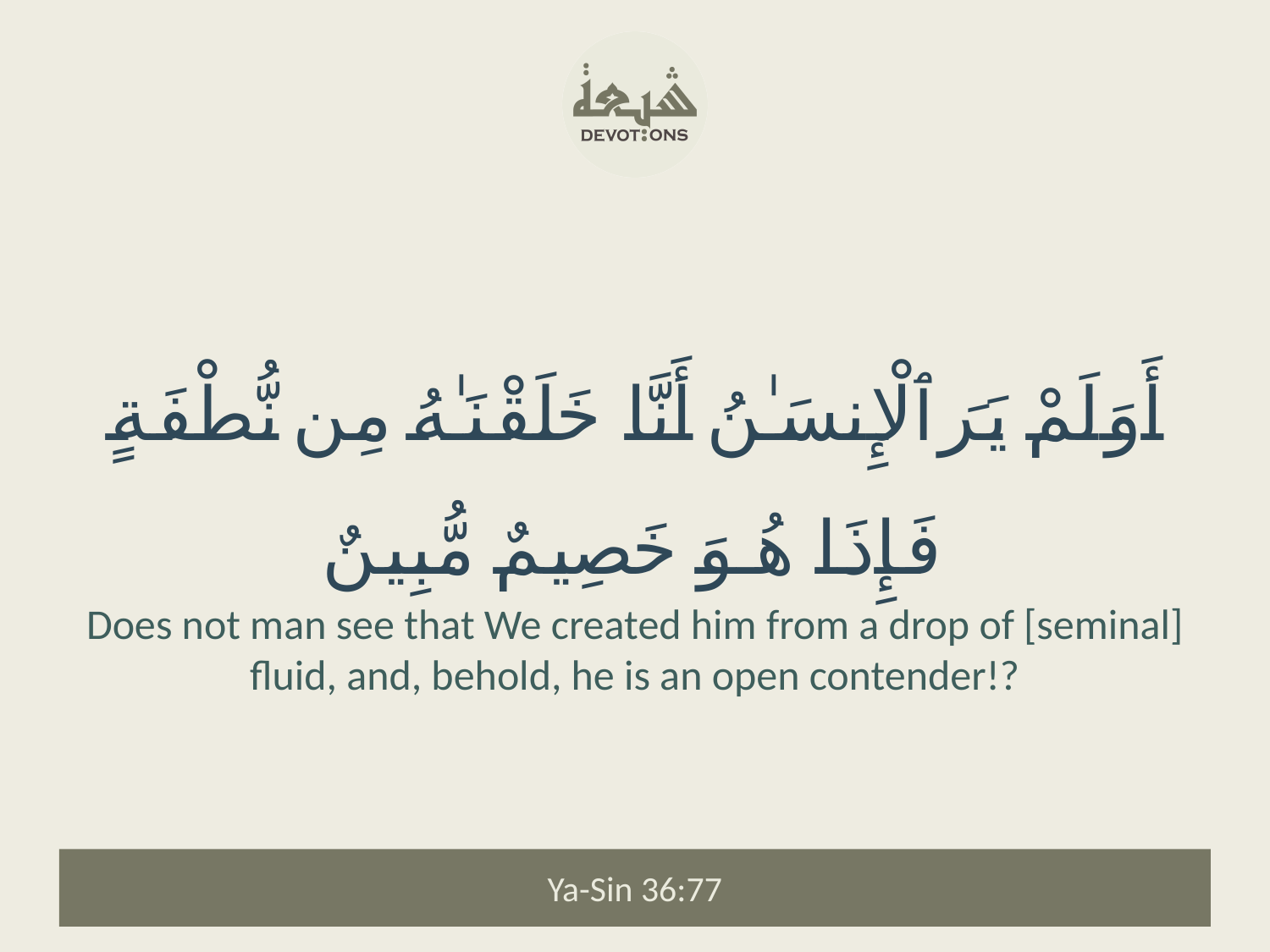

أَوَلَمْ يَرَ ٱلْإِنسَـٰنُ أَنَّا خَلَقْنَـٰهُ مِن نُّطْفَةٍ فَإِذَا هُوَ خَصِيمٌ مُّبِينٌ
Does not man see that We created him from a drop of [seminal] fluid, and, behold, he is an open contender!?
Ya-Sin 36:77